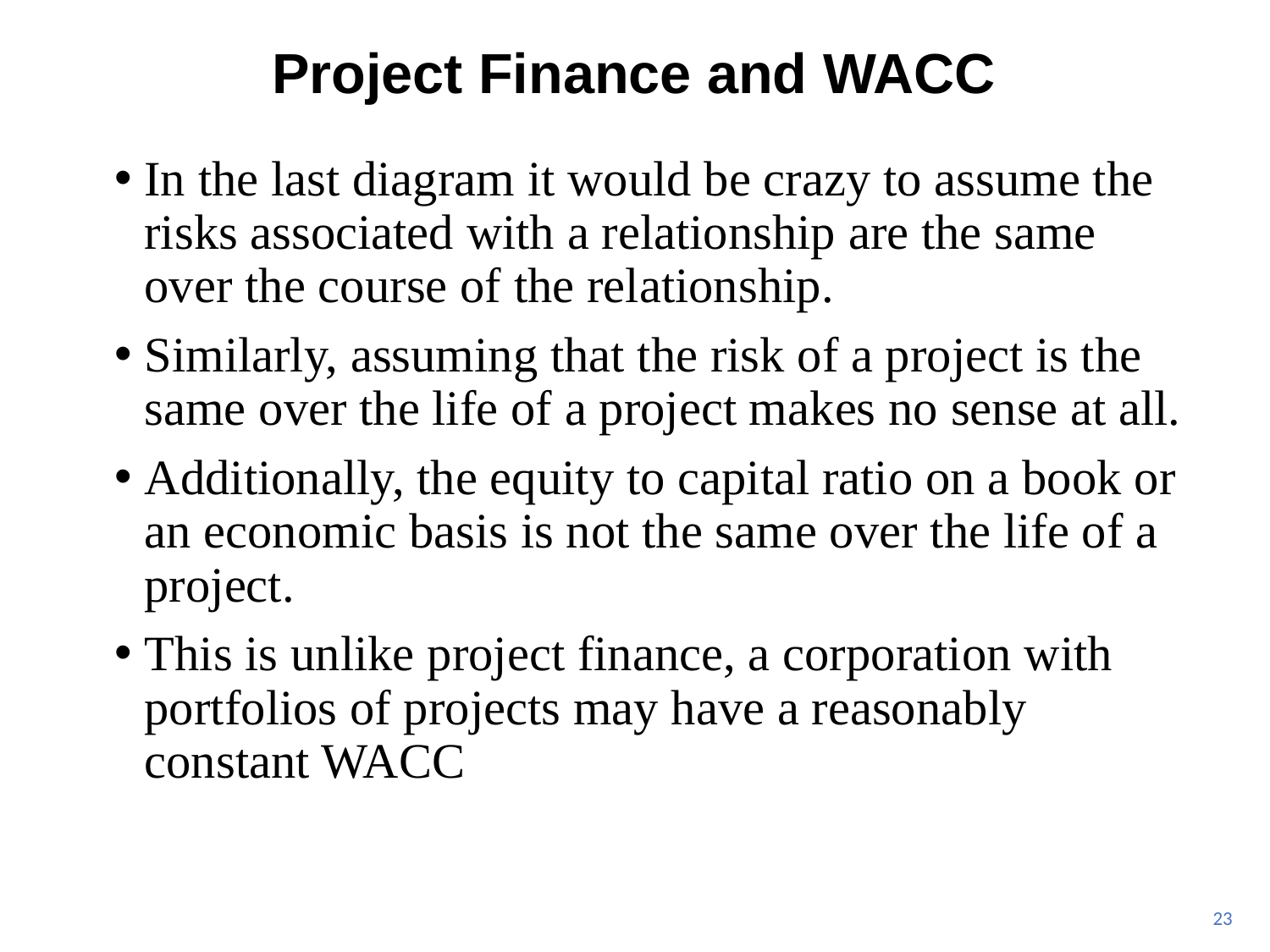

# Project Finance and WACC
In the last diagram it would be crazy to assume the risks associated with a relationship are the same over the course of the relationship.
Similarly, assuming that the risk of a project is the same over the life of a project makes no sense at all.
Additionally, the equity to capital ratio on a book or an economic basis is not the same over the life of a project.
This is unlike project finance, a corporation with portfolios of projects may have a reasonably constant WACC
23